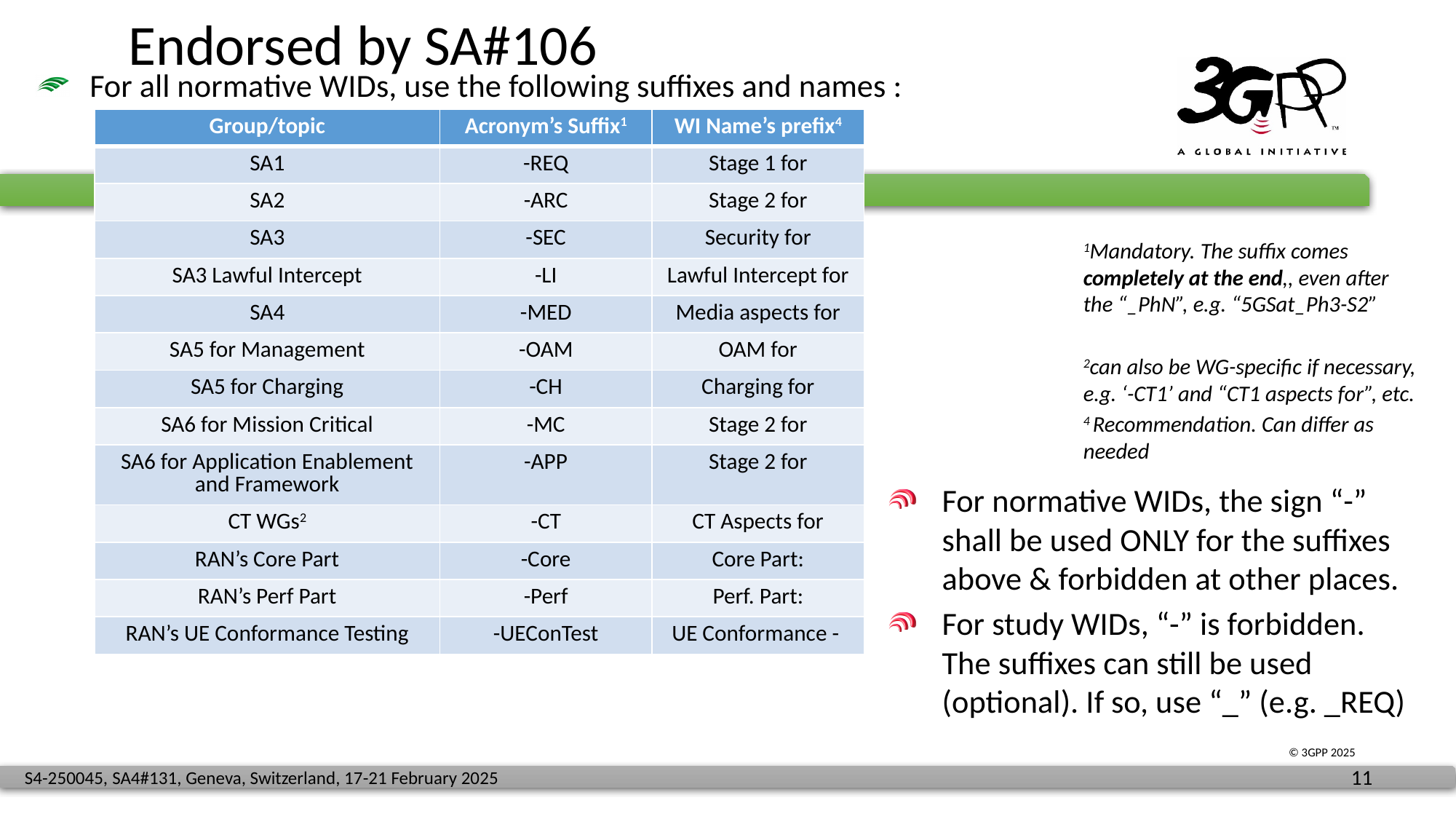

# Endorsed by SA#106
For all normative WIDs, use the following suffixes and names :

| Group/topic | Acronym’s Suffix1 | WI Name’s prefix4 |
| --- | --- | --- |
| SA1 | -REQ | Stage 1 for |
| SA2 | -ARC | Stage 2 for |
| SA3 | -SEC | Security for |
| SA3 Lawful Intercept | -LI | Lawful Intercept for |
| SA4 | -MED | Media aspects for |
| SA5 for Management | -OAM | OAM for |
| SA5 for Charging | -CH | Charging for |
| SA6 for Mission Critical | -MC | Stage 2 for |
| SA6 for Application Enablement and Framework | -APP | Stage 2 for |
| CT WGs2 | -CT | CT Aspects for |
| RAN’s Core Part | -Core | Core Part: |
| RAN’s Perf Part | -Perf | Perf. Part: |
| RAN’s UE Conformance Testing | -UEConTest | UE Conformance - |
1Mandatory. The suffix comes completely at the end,, even after the “_PhN”, e.g. “5GSat_Ph3-S2”

2can also be WG-specific if necessary, e.g. ‘-CT1’ and “CT1 aspects for”, etc.
4 Recommendation. Can differ as needed

For normative WIDs, the sign “-” shall be used ONLY for the suffixes above & forbidden at other places.
For study WIDs, “-” is forbidden. The suffixes can still be used (optional). If so, use “_” (e.g. _REQ)